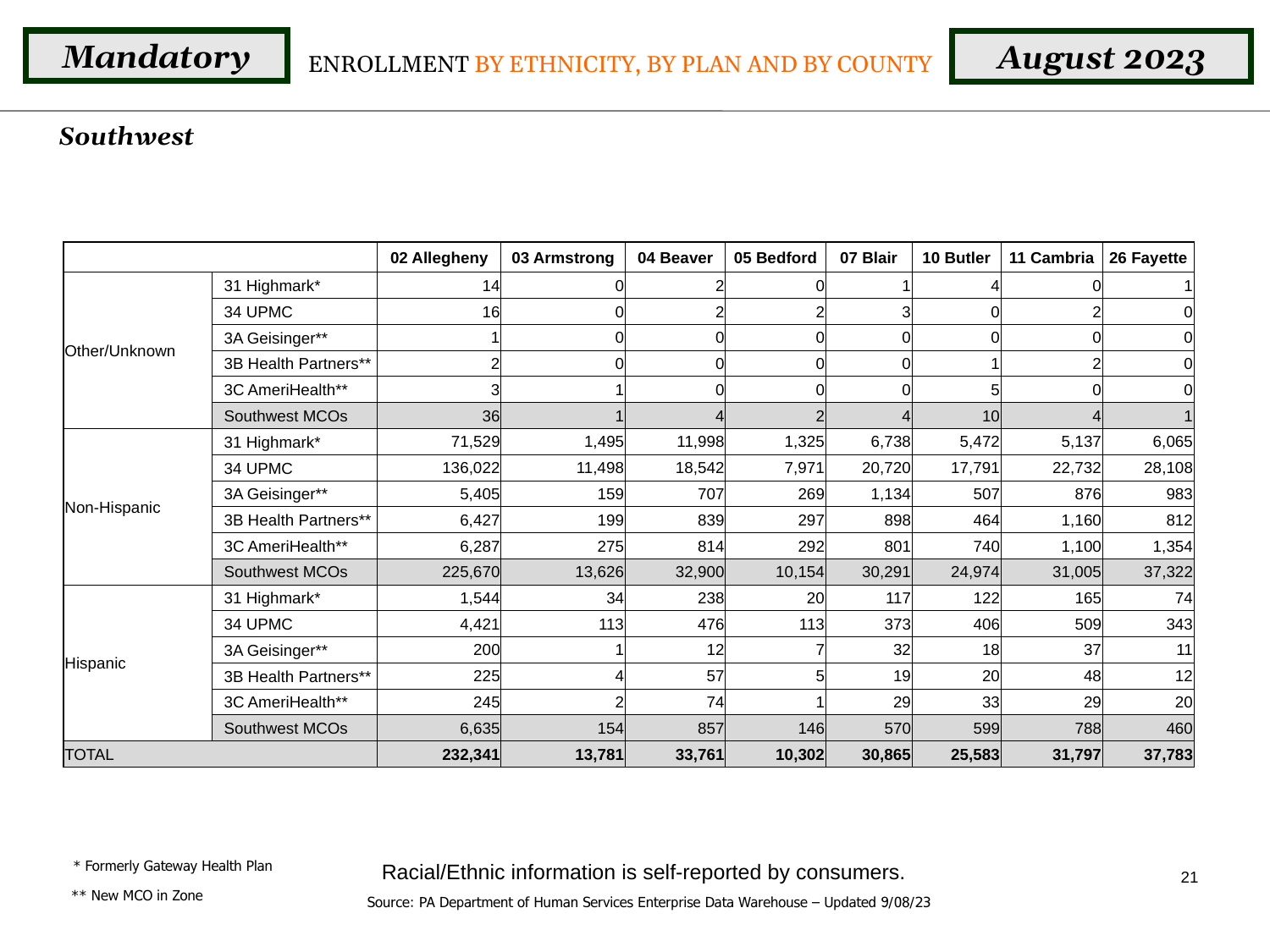

Mandatory
August 2023
ENROLLMENT BY ETHNICITY, BY PLAN AND BY COUNTY

Southwest
|  |  | 02 Allegheny | 03 Armstrong | 04 Beaver | 05 Bedford | 07 Blair | 10 Butler | 11 Cambria | 26 Fayette |
| --- | --- | --- | --- | --- | --- | --- | --- | --- | --- |
| Other/Unknown | 31 Highmark\* | 14 | 0 | 2 | 0 | 1 | 4 | 0 | 1 |
|  | 34 UPMC | 16 | 0 | 2 | 2 | 3 | 0 | 2 | 0 |
|  | 3A Geisinger\*\* | 1 | 0 | 0 | 0 | 0 | 0 | 0 | 0 |
|  | 3B Health Partners\*\* | 2 | 0 | 0 | 0 | 0 | 1 | 2 | 0 |
|  | 3C AmeriHealth\*\* | 3 | 1 | 0 | 0 | 0 | 5 | 0 | 0 |
|  | Southwest MCOs | 36 | 1 | 4 | 2 | 4 | 10 | 4 | 1 |
| Non-Hispanic | 31 Highmark\* | 71,529 | 1,495 | 11,998 | 1,325 | 6,738 | 5,472 | 5,137 | 6,065 |
|  | 34 UPMC | 136,022 | 11,498 | 18,542 | 7,971 | 20,720 | 17,791 | 22,732 | 28,108 |
|  | 3A Geisinger\*\* | 5,405 | 159 | 707 | 269 | 1,134 | 507 | 876 | 983 |
|  | 3B Health Partners\*\* | 6,427 | 199 | 839 | 297 | 898 | 464 | 1,160 | 812 |
|  | 3C AmeriHealth\*\* | 6,287 | 275 | 814 | 292 | 801 | 740 | 1,100 | 1,354 |
|  | Southwest MCOs | 225,670 | 13,626 | 32,900 | 10,154 | 30,291 | 24,974 | 31,005 | 37,322 |
| Hispanic | 31 Highmark\* | 1,544 | 34 | 238 | 20 | 117 | 122 | 165 | 74 |
|  | 34 UPMC | 4,421 | 113 | 476 | 113 | 373 | 406 | 509 | 343 |
|  | 3A Geisinger\*\* | 200 | 1 | 12 | 7 | 32 | 18 | 37 | 11 |
|  | 3B Health Partners\*\* | 225 | 4 | 57 | 5 | 19 | 20 | 48 | 12 |
|  | 3C AmeriHealth\*\* | 245 | 2 | 74 | 1 | 29 | 33 | 29 | 20 |
|  | Southwest MCOs | 6,635 | 154 | 857 | 146 | 570 | 599 | 788 | 460 |
| TOTAL |  | 232,341 | 13,781 | 33,761 | 10,302 | 30,865 | 25,583 | 31,797 | 37,783 |
* Formerly Gateway Health Plan
Racial/Ethnic information is self-reported by consumers.
21
** New MCO in Zone
Source: PA Department of Human Services Enterprise Data Warehouse – Updated 9/08/23